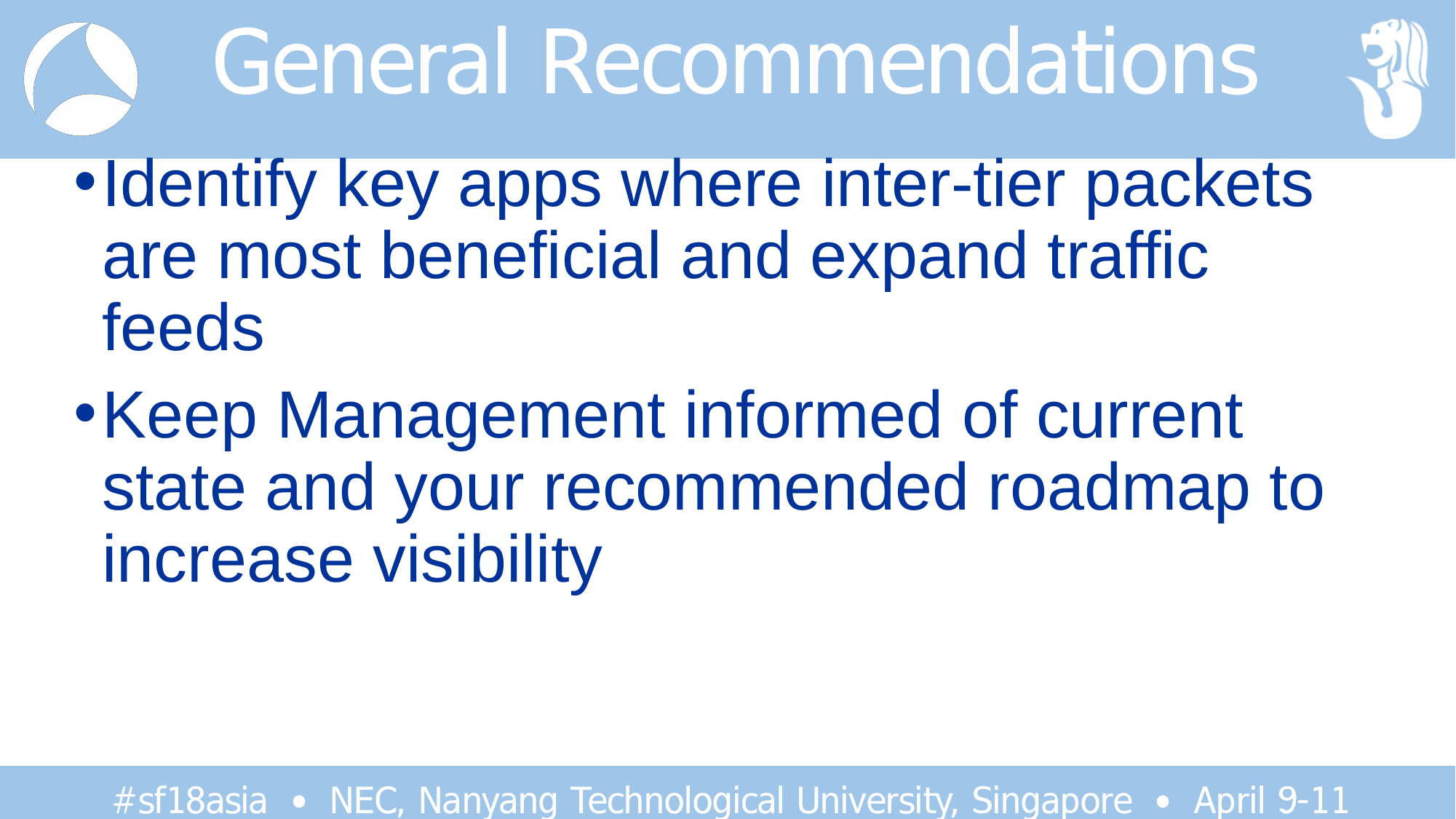

# General Recommendations
Identify key apps where inter-tier packets are most beneficial and expand traffic feeds
Keep Management informed of current state and your recommended roadmap to increase visibility